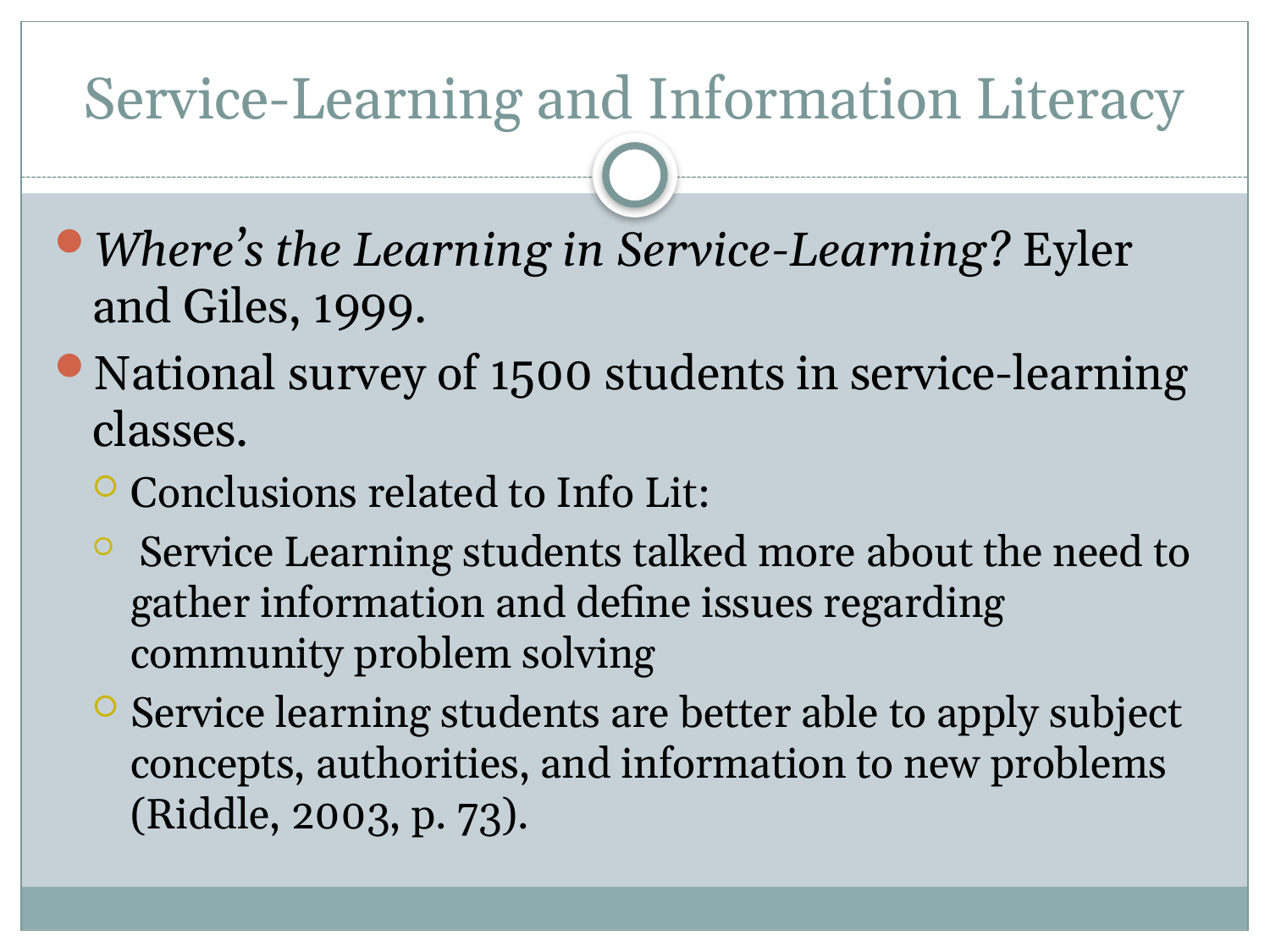

# Service-Learning and Information Literacy
Where’s the Learning in Service-Learning? Eyler and Giles, 1999.
National survey of 1500 students in service-learning classes.
Conclusions related to Info Lit:
 Service Learning students talked more about the need to gather information and define issues regarding community problem solving
Service learning students are better able to apply subject concepts, authorities, and information to new problems (Riddle, 2003, p. 73).